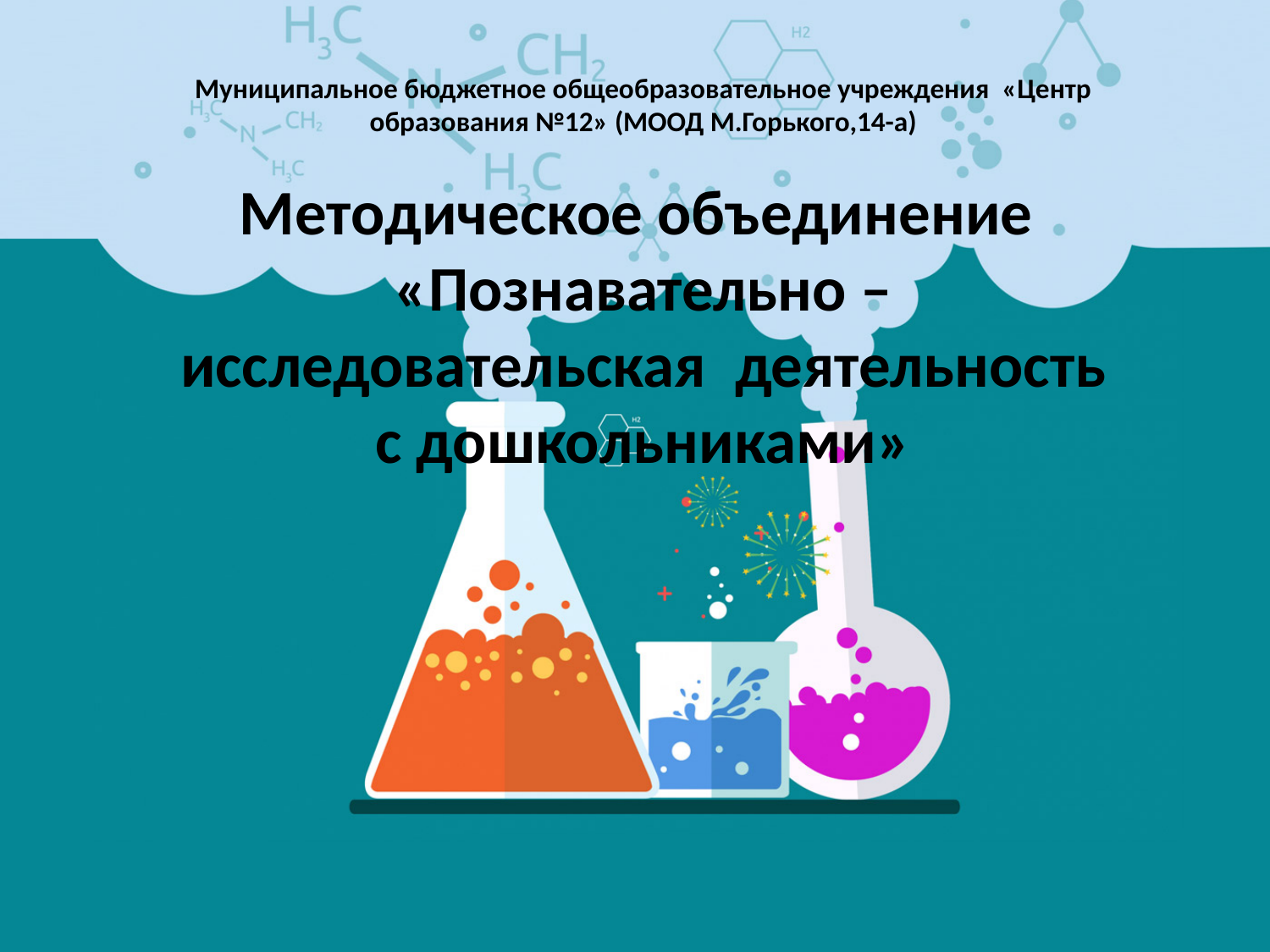

# Муниципальное бюджетное общеобразовательное учреждения  «Центр образования №12» (МООД М.Горького,14-а) Методическое объединение «Познавательно – исследовательская  деятельность с дошкольниками»